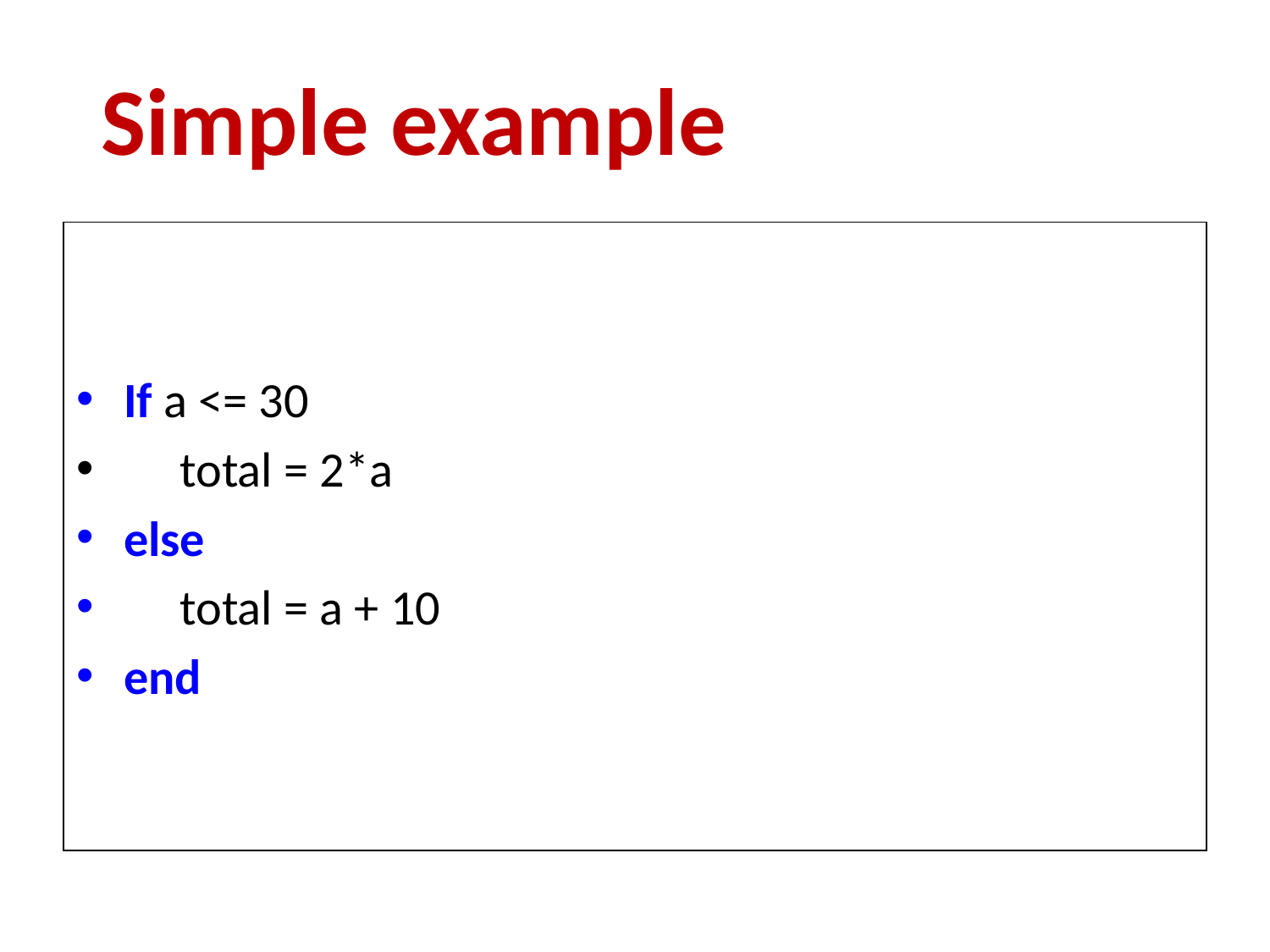

# Simple example
If a <= 30
     total = 2*a
else
     total = a + 10
end